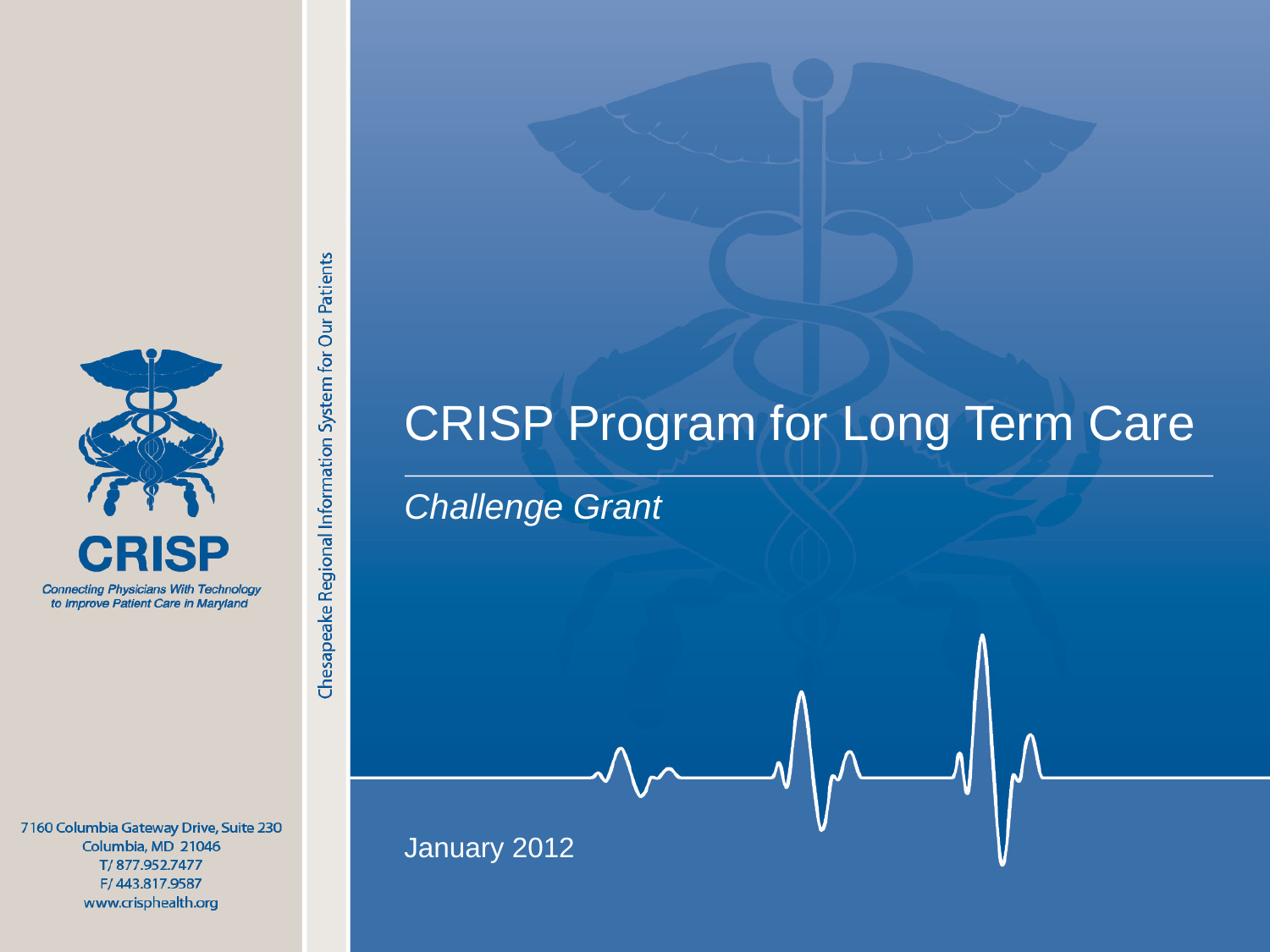

CRISP Program for Long Term Care
Challenge Grant
January 2012